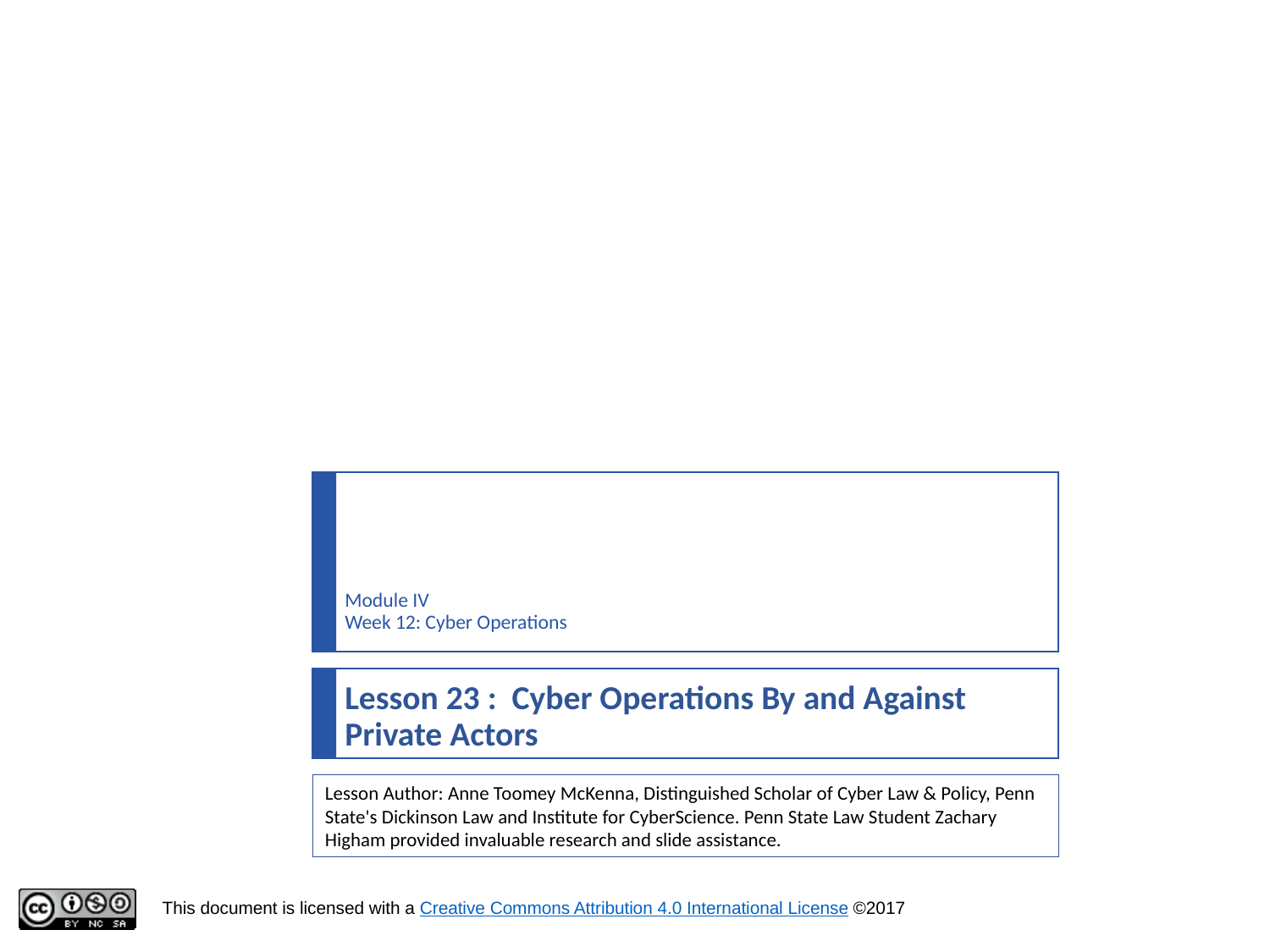

# Module IV Week 12: Cyber Operations
Lesson 23 :  Cyber Operations By and Against Private Actors
Lesson Author: Anne Toomey McKenna, Distinguished Scholar of Cyber Law & Policy, Penn State's Dickinson Law and Institute for CyberScience. Penn State Law Student Zachary Higham provided invaluable research and slide assistance.